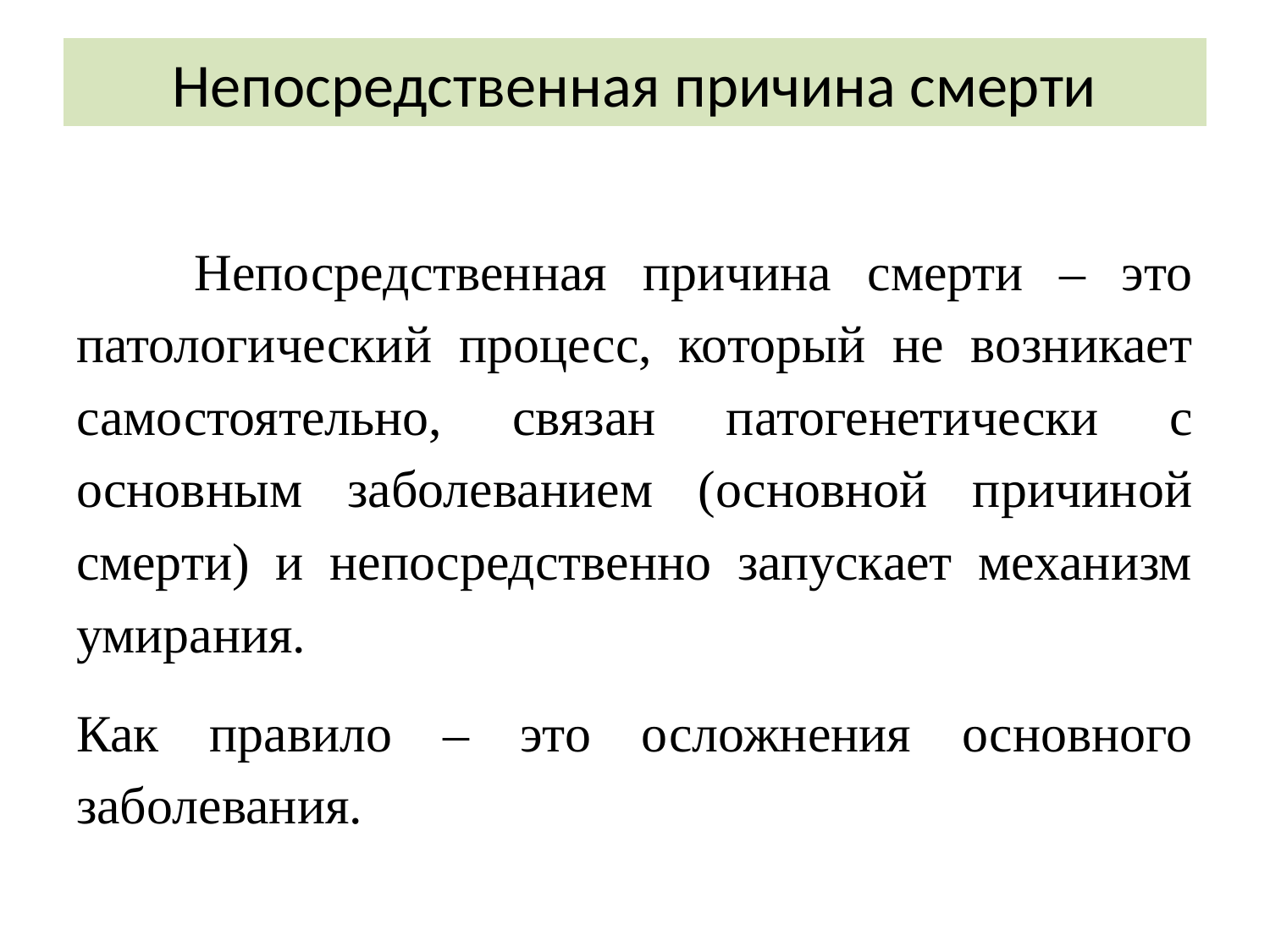

# Непосредственная причина смерти
	Непосредственная причина смерти – это патологический процесс, который не возникает самостоятельно, связан патогенетически с основным заболеванием (основной причиной смерти) и непосредственно запускает механизм умирания.
Как правило – это осложнения основного заболевания.